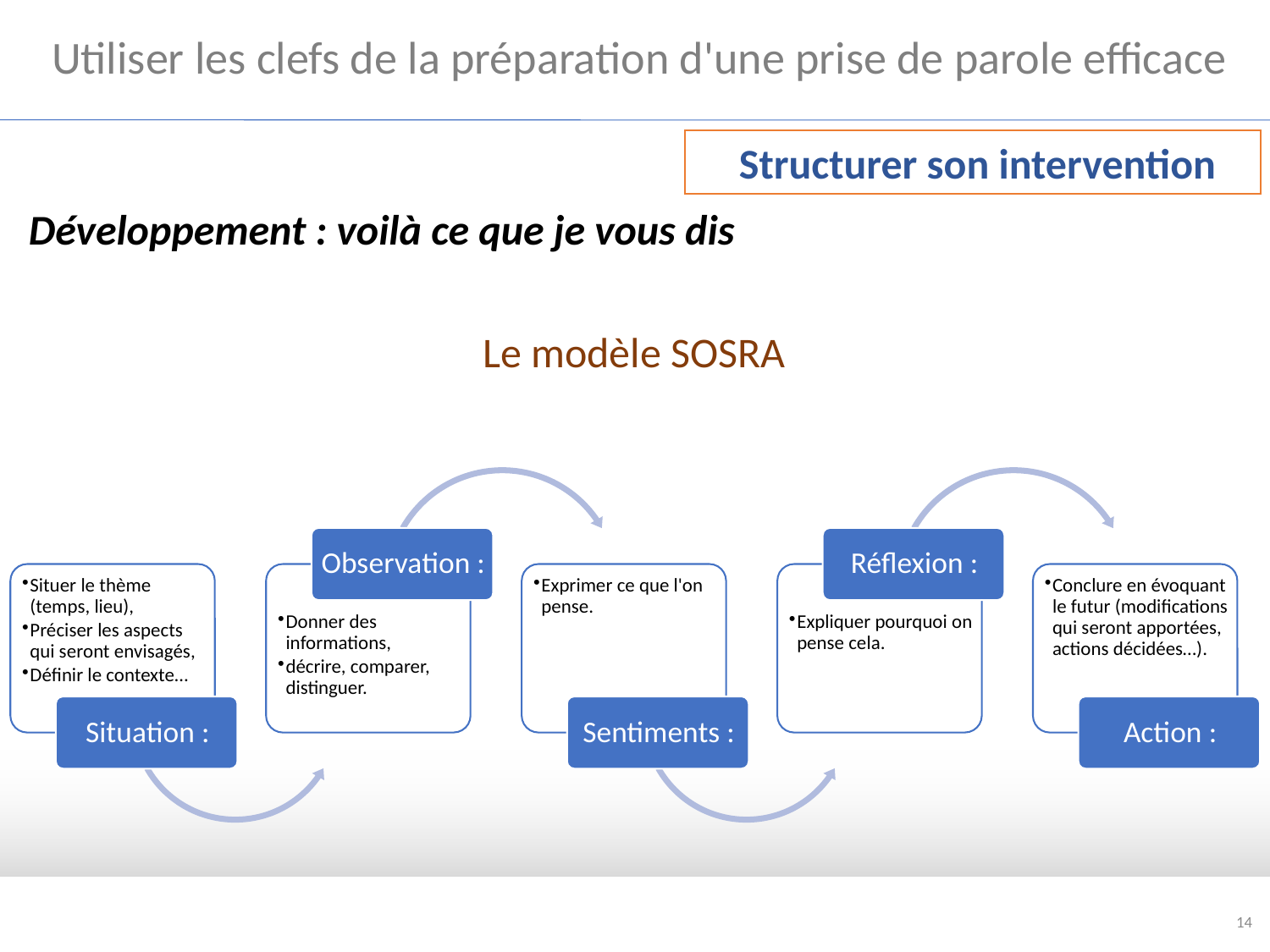

Utiliser les clefs de la préparation d'une prise de parole efficace
 Structurer son intervention
Développement : voilà ce que je vous dis

Le modèle SOSRA
Situer le thème (temps, lieu),
Préciser les aspects qui seront envisagés,
Définir le contexte…
Situation :
Donner des informations,
décrire, comparer, distinguer.
Observation :
Exprimer ce que l'on pense.
Sentiments :
Expliquer pourquoi on pense cela.
 Réflexion :
Conclure en évoquant le futur (modifications qui seront apportées, actions décidées…).
Action :

14